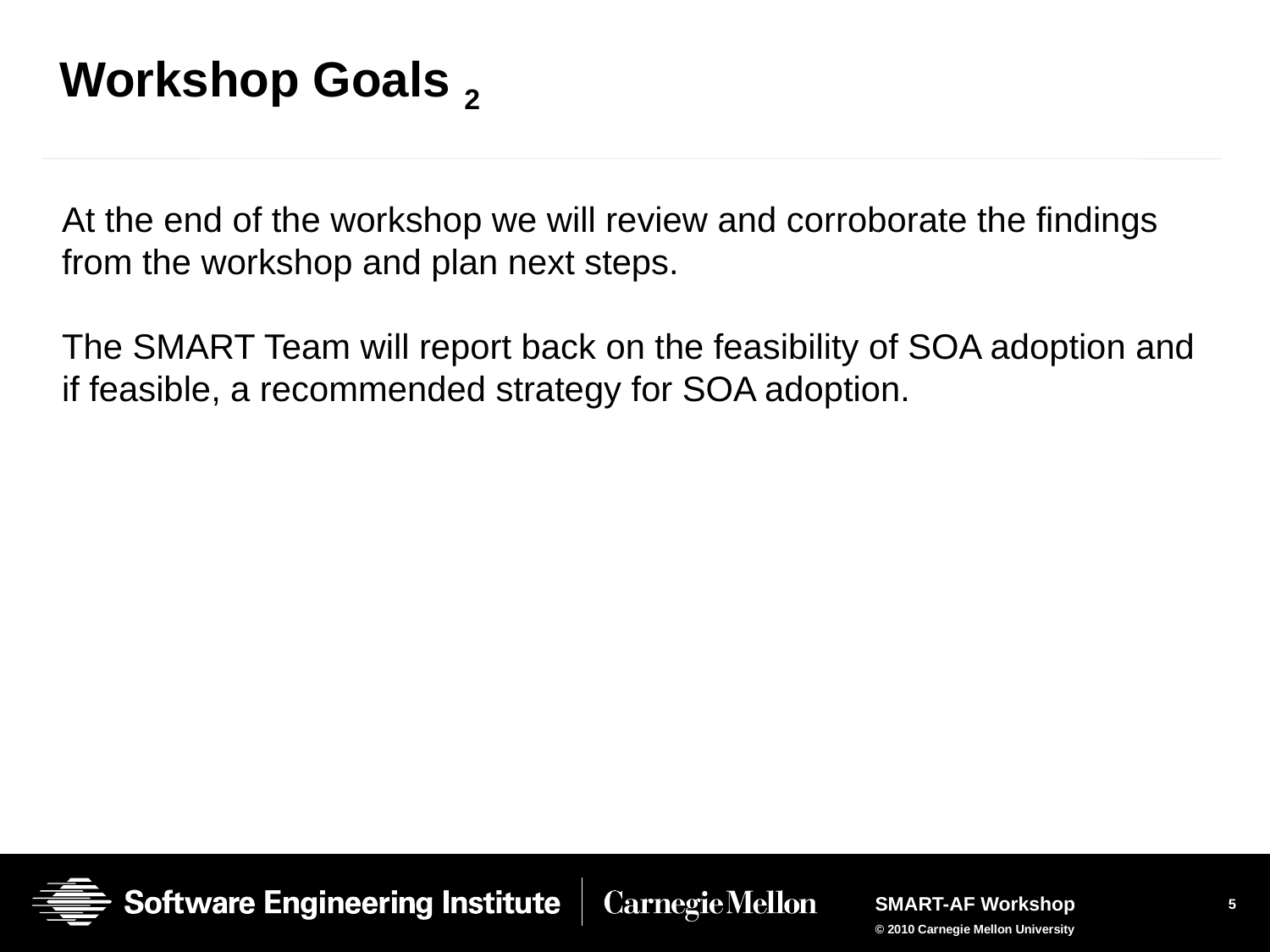

Workshop Goals 2
At the end of the workshop we will review and corroborate the findings from the workshop and plan next steps.

The SMART Team will report back on the feasibility of SOA adoption and if feasible, a recommended strategy for SOA adoption.